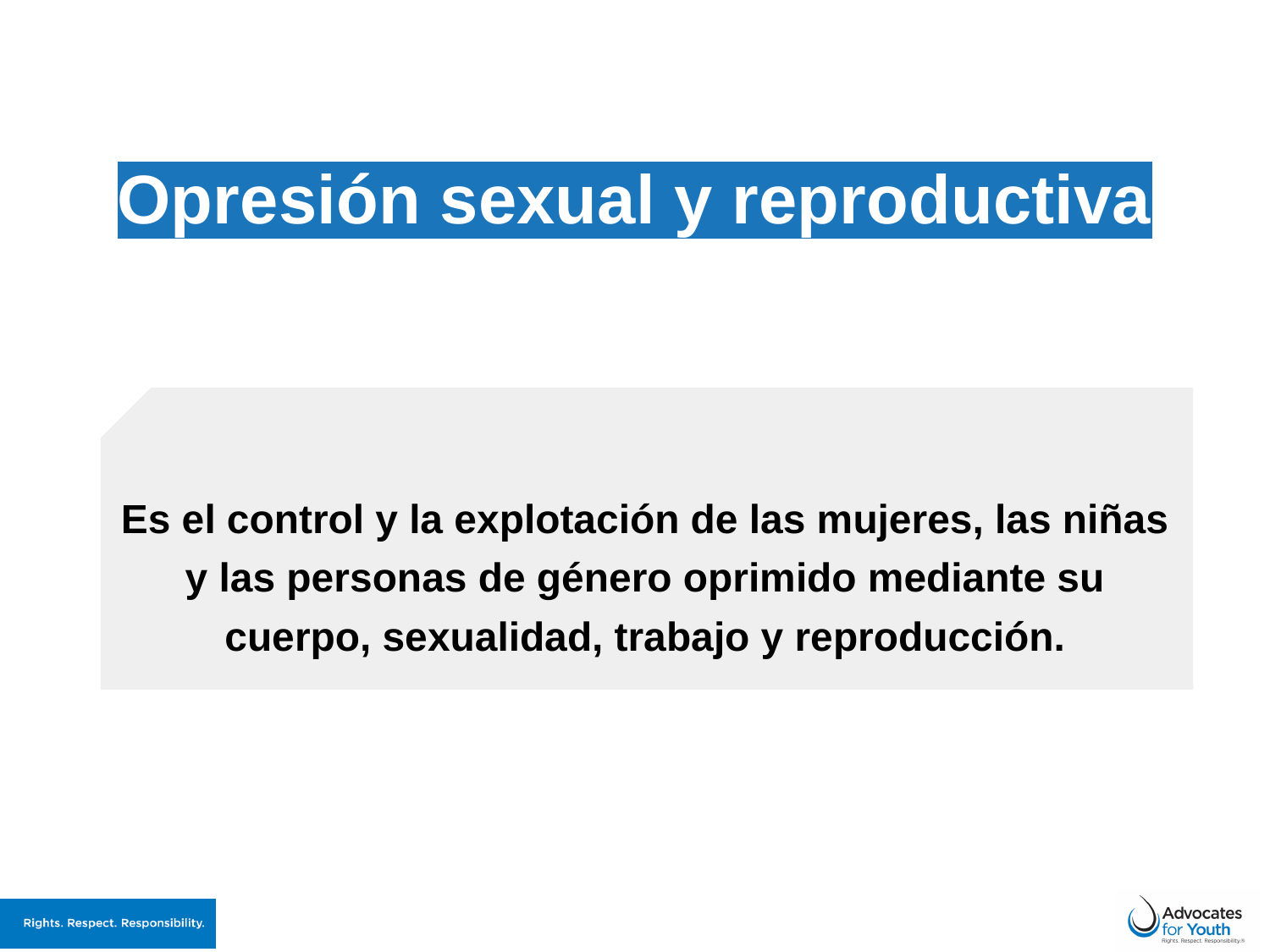

# Opresión sexual y reproductiva
Es el control y la explotación de las mujeres, las niñas y las personas de género oprimido mediante su cuerpo, sexualidad, trabajo y reproducción.